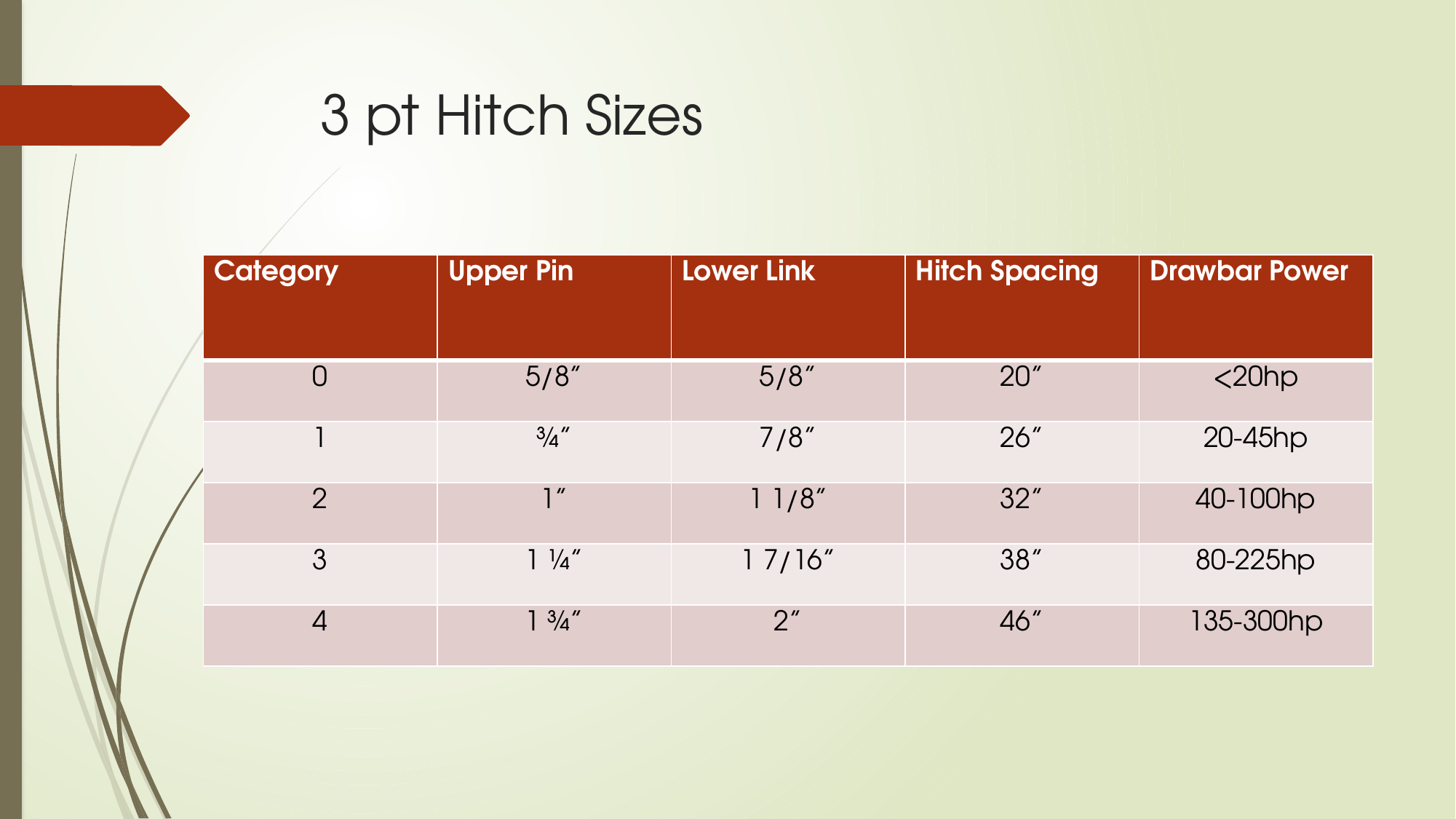

# 3 pt Hitch Sizes
| Category | Upper Pin | Lower Link | Hitch Spacing | Drawbar Power |
| --- | --- | --- | --- | --- |
| 0 | 5/8” | 5/8” | 20” | <20hp |
| 1 | ¾” | 7/8” | 26” | 20-45hp |
| 2 | 1” | 1 1/8” | 32” | 40-100hp |
| 3 | 1 ¼” | 1 7/16” | 38” | 80-225hp |
| 4 | 1 ¾” | 2” | 46” | 135-300hp |